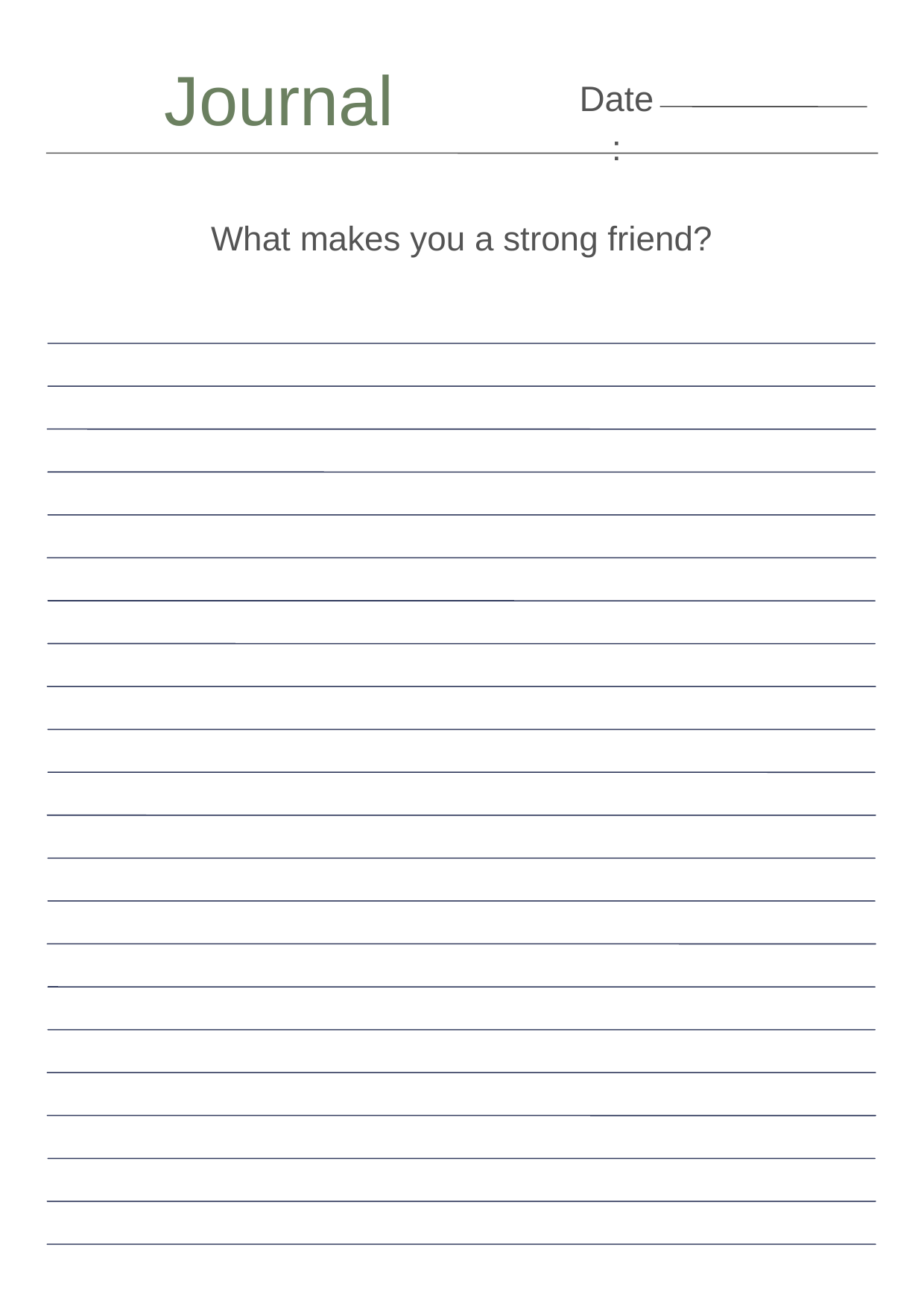

Journal
Date:

What makes you a strong friend?